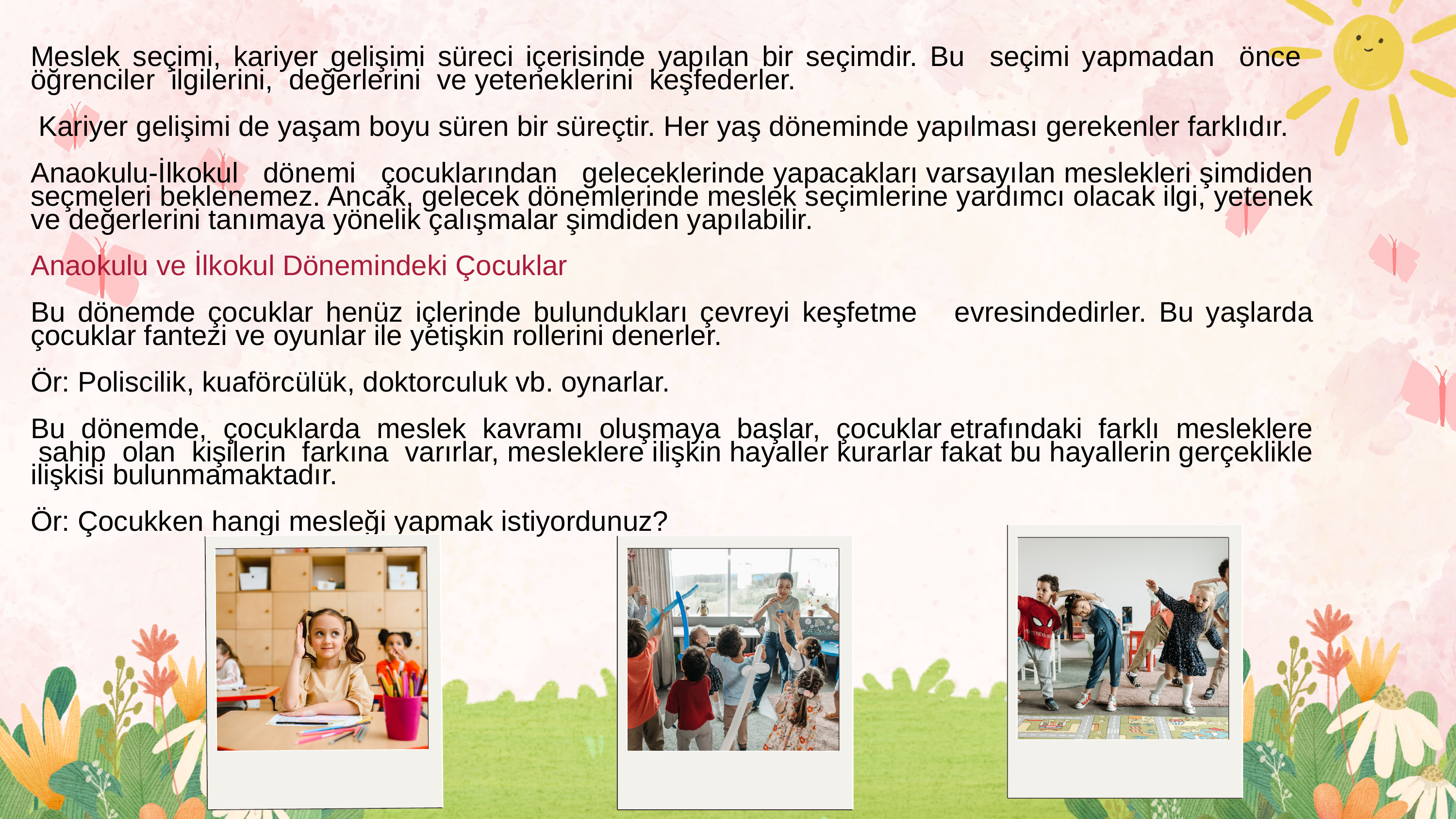

Meslek seçimi, kariyer gelişimi süreci içerisinde yapılan bir seçimdir. Bu  seçimi yapmadan  önce  öğrenciler  ilgilerini,  değerlerini  ve yeteneklerini  keşfederler.

​ Kariyer gelişimi de yaşam boyu süren bir süreçtir. Her yaş döneminde yapılması gerekenler farklıdır.

Anaokulu-İlkokul   dönemi   çocuklarından   geleceklerinde yapacakları varsayılan meslekleri şimdiden seçmeleri beklenemez. Ancak, gelecek dönemlerinde meslek seçimlerine yardımcı olacak ilgi, yetenek ve değerlerini tanımaya yönelik çalışmalar şimdiden yapılabilir.

Anaokulu ve İlkokul Dönemindeki Çocuklar

Bu dönemde çocuklar henüz içlerinde bulundukları çevreyi keşfetme   evresindedirler. Bu yaşlarda çocuklar fantezi ve oyunlar ile yetişkin rollerini denerler.

Ör: Poliscilik, kuaförcülük, doktorculuk vb. oynarlar.

Bu  dönemde,  çocuklarda  meslek  kavramı  oluşmaya  başlar,  çocuklar etrafındaki  farklı  mesleklere  sahip  olan  kişilerin  farkına  varırlar, mesleklere ilişkin hayaller kurarlar fakat bu hayallerin gerçeklikle ilişkisi bulunmamaktadır.

Ör: Çocukken hangi mesleği yapmak istiyordunuz?